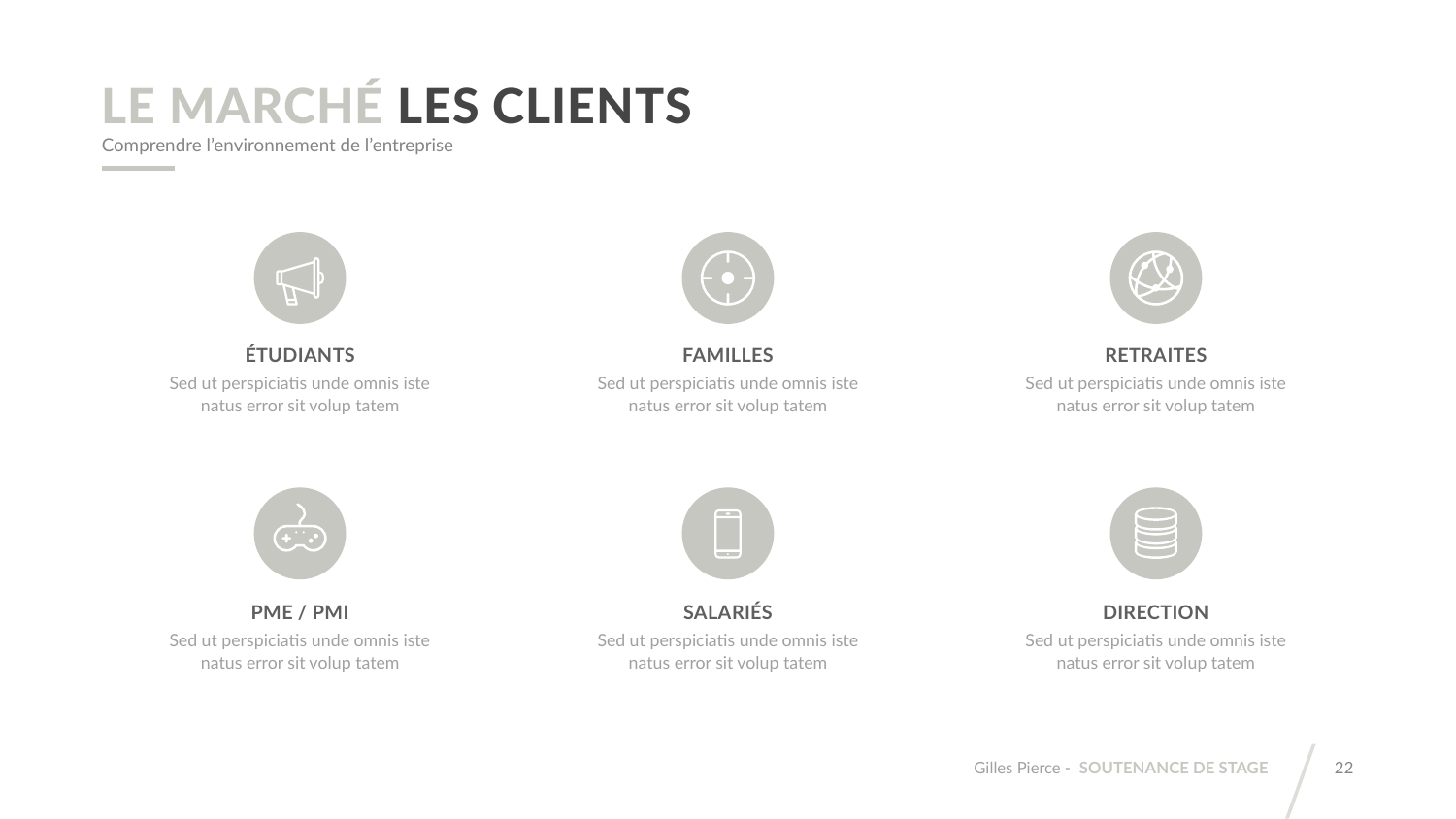

LE MARCHÉ LES CLIENTS
Comprendre l’environnement de l’entreprise

étudiants
Sed ut perspiciatis unde omnis iste natus error sit volup tatem
familles
Sed ut perspiciatis unde omnis iste natus error sit volup tatem
retraites
Sed ut perspiciatis unde omnis iste natus error sit volup tatem

Pme / pmi
Sed ut perspiciatis unde omnis iste natus error sit volup tatem
salariés
Sed ut perspiciatis unde omnis iste natus error sit volup tatem
direction
Sed ut perspiciatis unde omnis iste natus error sit volup tatem